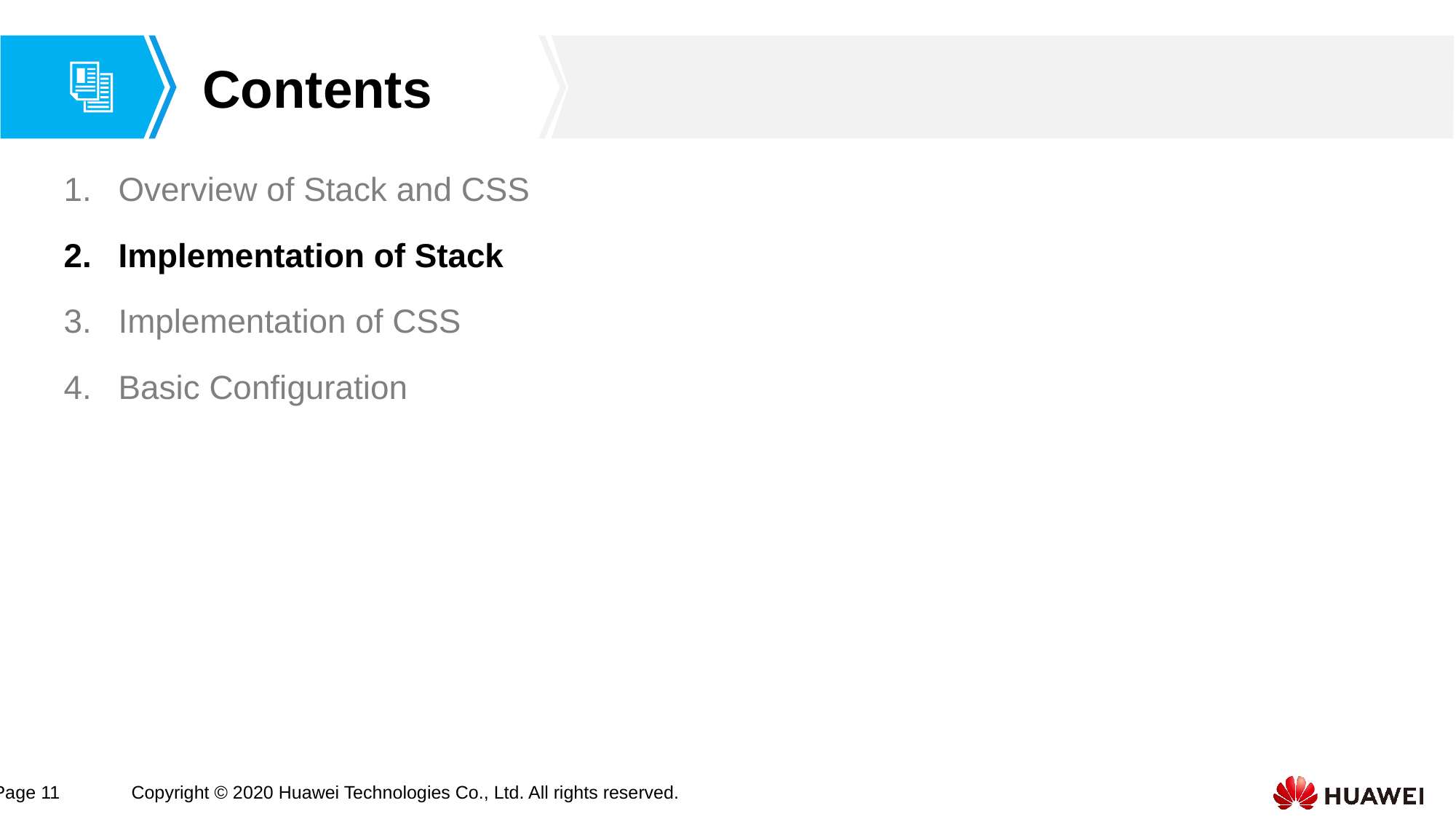

Overview of Stack and CSS
Implementation of Stack
Implementation of CSS
Basic Configuration